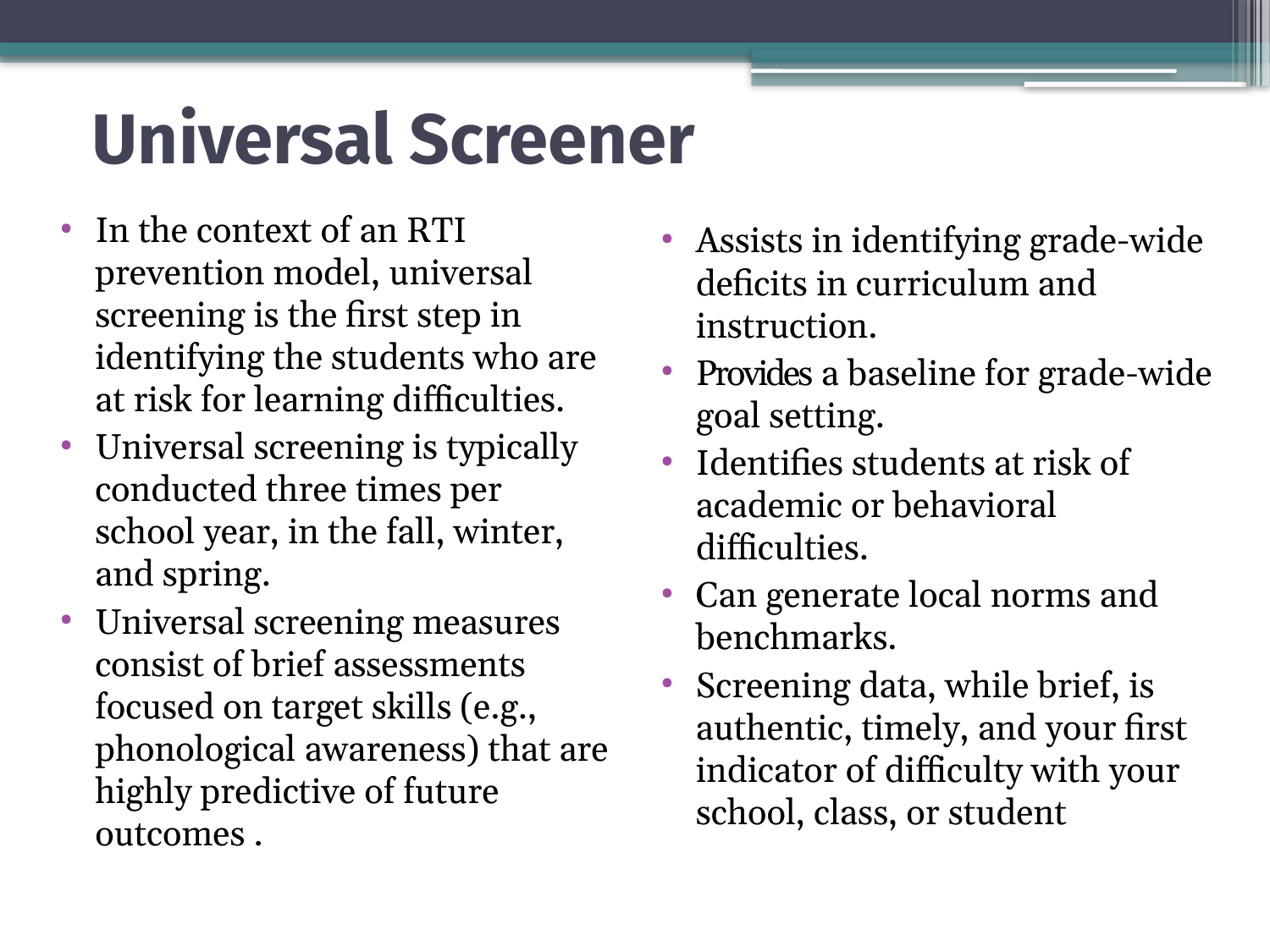

# Universal Screener
In the context of an RTI prevention model, universal screening is the first step in identifying the students who are at risk for learning difficulties.
Universal screening is typically conducted three times per school year, in the fall, winter, and spring.
Universal screening measures consist of brief assessments focused on target skills (e.g., phonological awareness) that are highly predictive of future outcomes .

Assists in identifying grade-wide deficits in curriculum and instruction.
Provides a baseline for grade-wide goal setting.
Identifies students at risk of academic or behavioral difficulties.
Can generate local norms and benchmarks.
Screening data, while brief, is authentic, timely, and your first indicator of difficulty with your school, class, or student